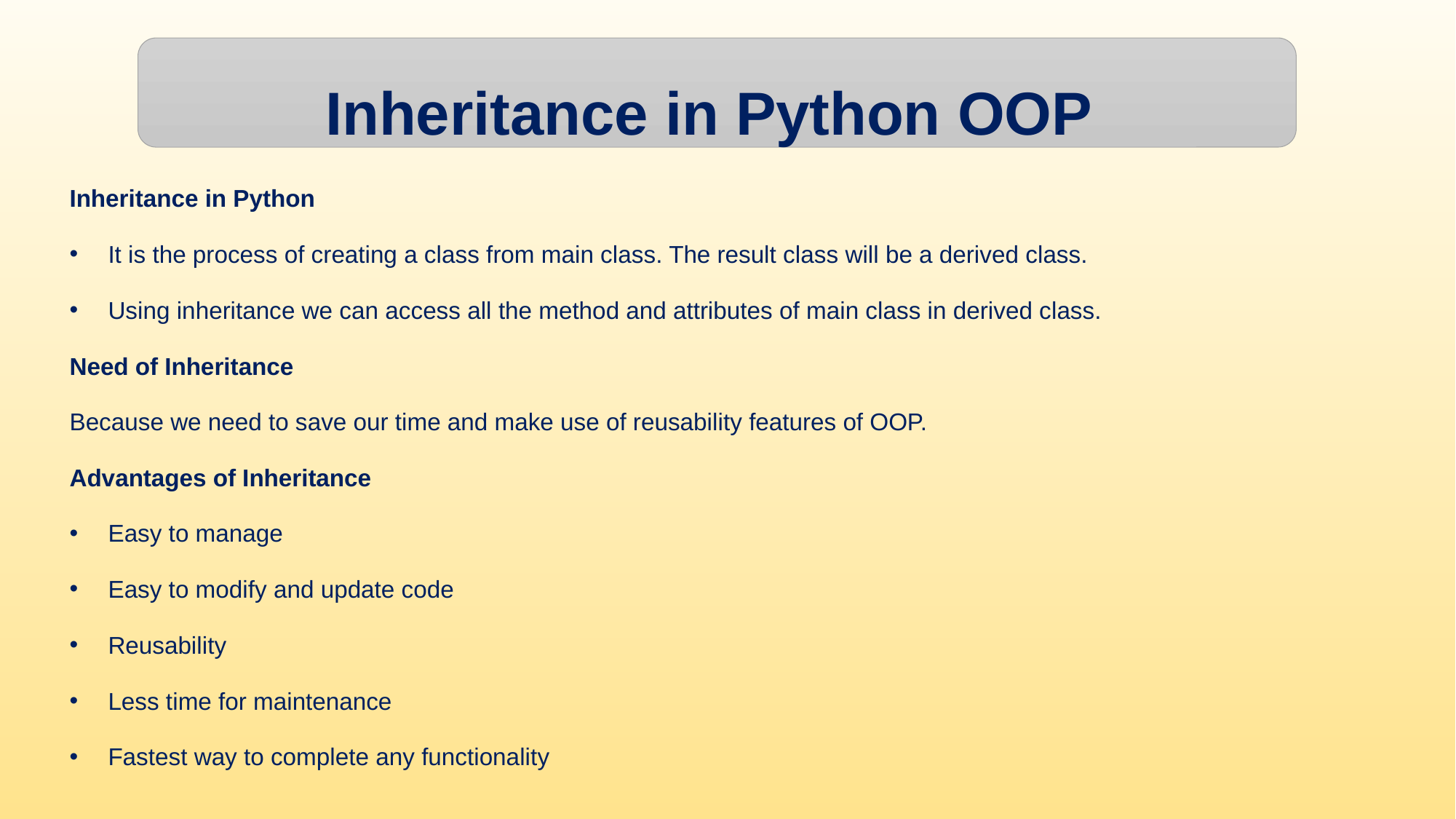

Inheritance in Python OOP
Inheritance in Python
It is the process of creating a class from main class. The result class will be a derived class.
Using inheritance we can access all the method and attributes of main class in derived class.
Need of Inheritance
Because we need to save our time and make use of reusability features of OOP.
Advantages of Inheritance
Easy to manage
Easy to modify and update code
Reusability
Less time for maintenance
Fastest way to complete any functionality